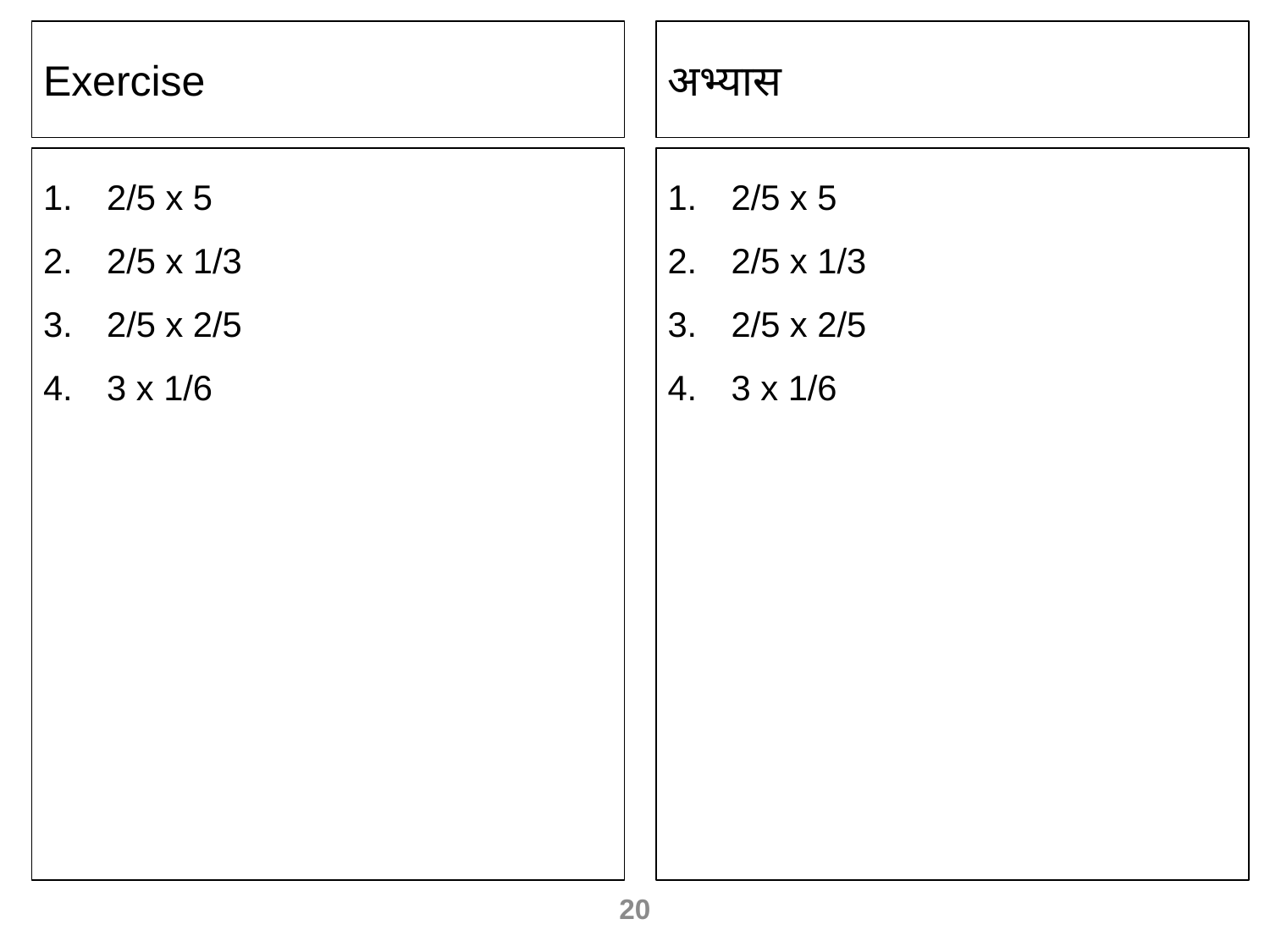

Exercise
अभ्यास
2/5 x 5
2/5 x 1/3
2/5 x 2/5
3 x 1/6

2/5 x 5
2/5 x 1/3
2/5 x 2/5
3 x 1/6

20